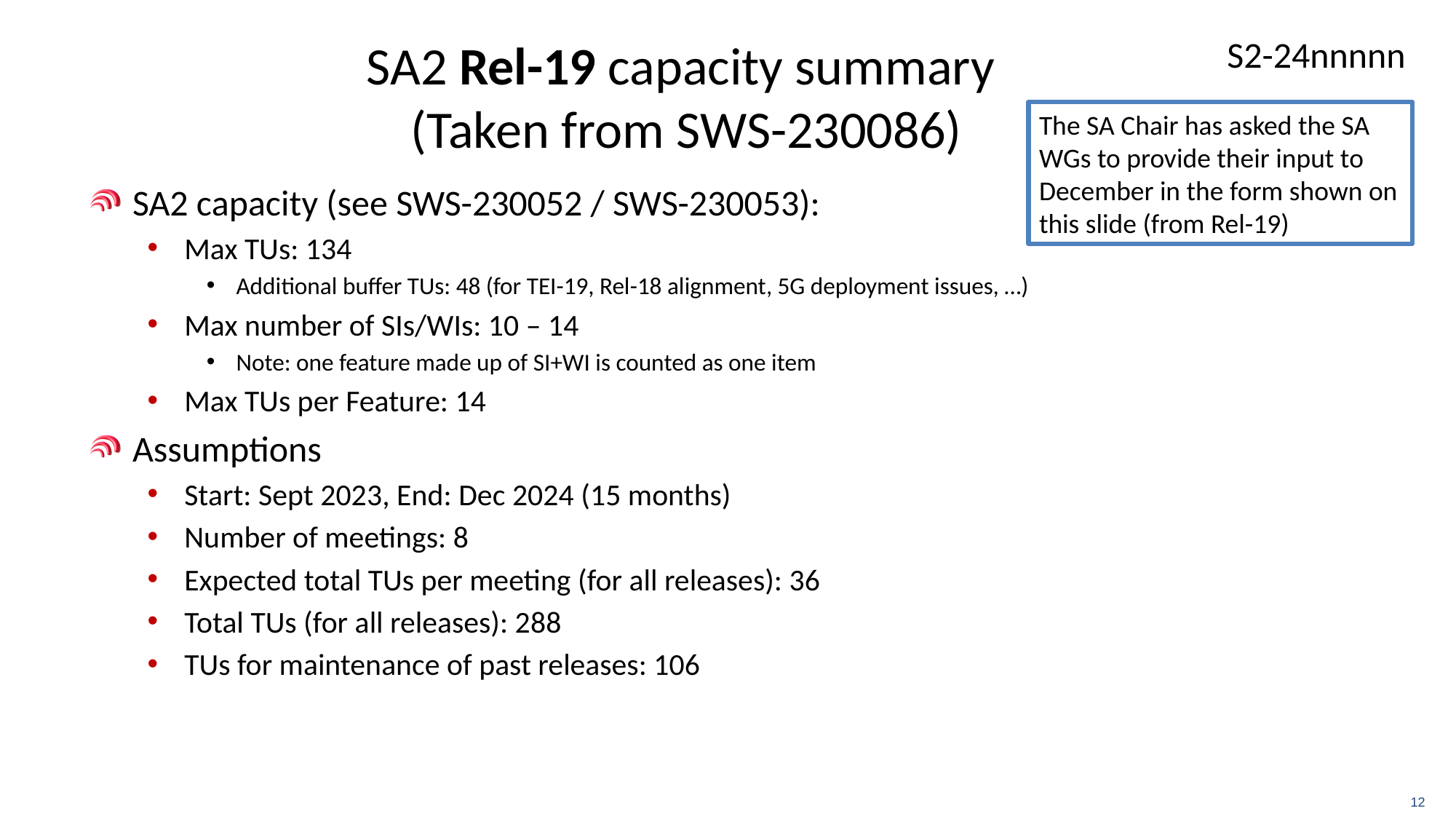

# SA2 Rel-19 capacity summary (Taken from SWS-230086)
The SA Chair has asked the SA WGs to provide their input to December in the form shown on this slide (from Rel-19)
SA2 capacity (see SWS-230052 / SWS-230053):
Max TUs: 134
Additional buffer TUs: 48 (for TEI-19, Rel-18 alignment, 5G deployment issues, …)
Max number of SIs/WIs: 10 – 14
Note: one feature made up of SI+WI is counted as one item
Max TUs per Feature: 14
Assumptions
Start: Sept 2023, End: Dec 2024 (15 months)
Number of meetings: 8
Expected total TUs per meeting (for all releases): 36
Total TUs (for all releases): 288
TUs for maintenance of past releases: 106